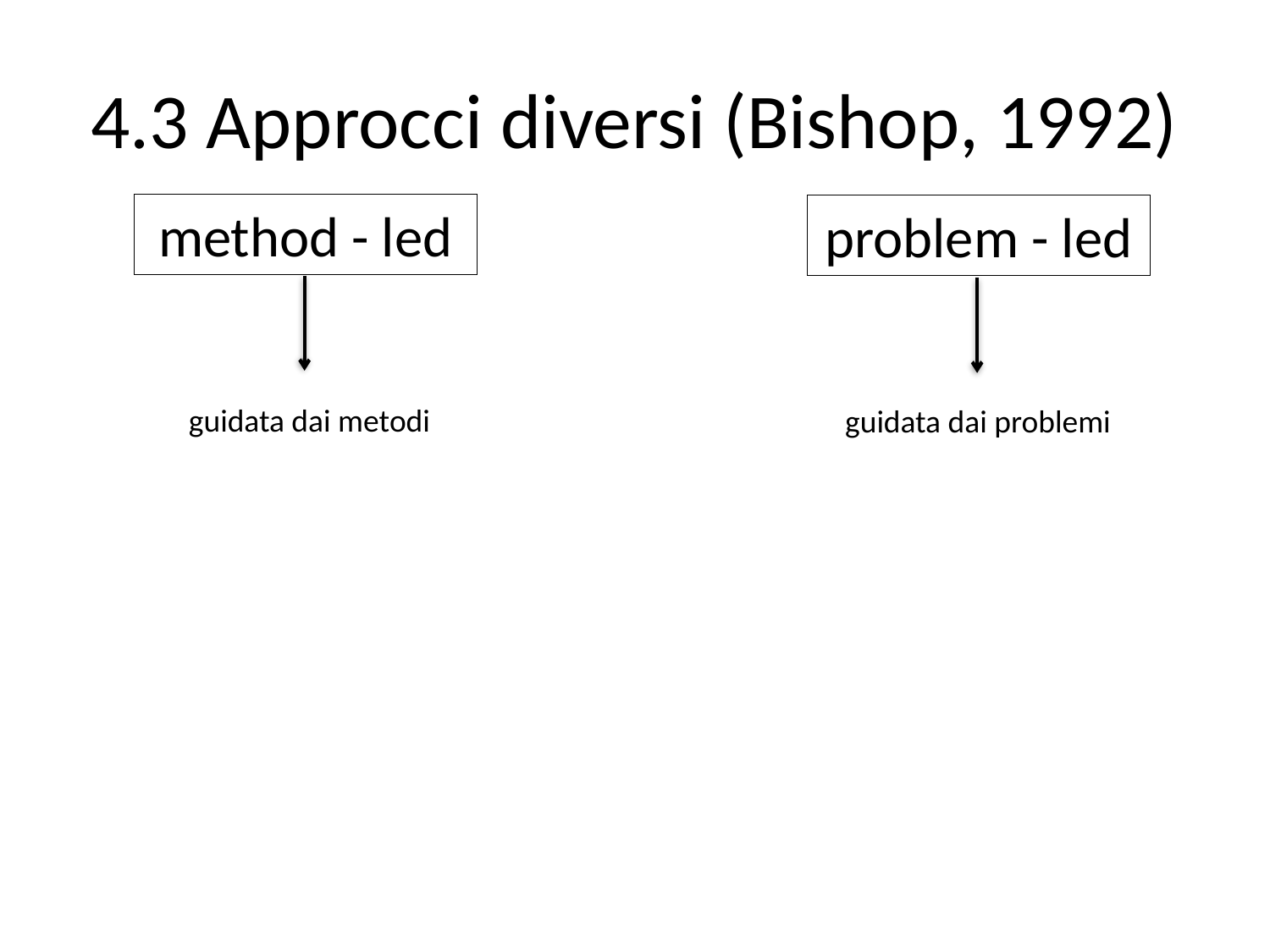

# 4.3 Approcci diversi (Bishop, 1992)
method - led
problem - led
guidata dai metodi
guidata dai problemi